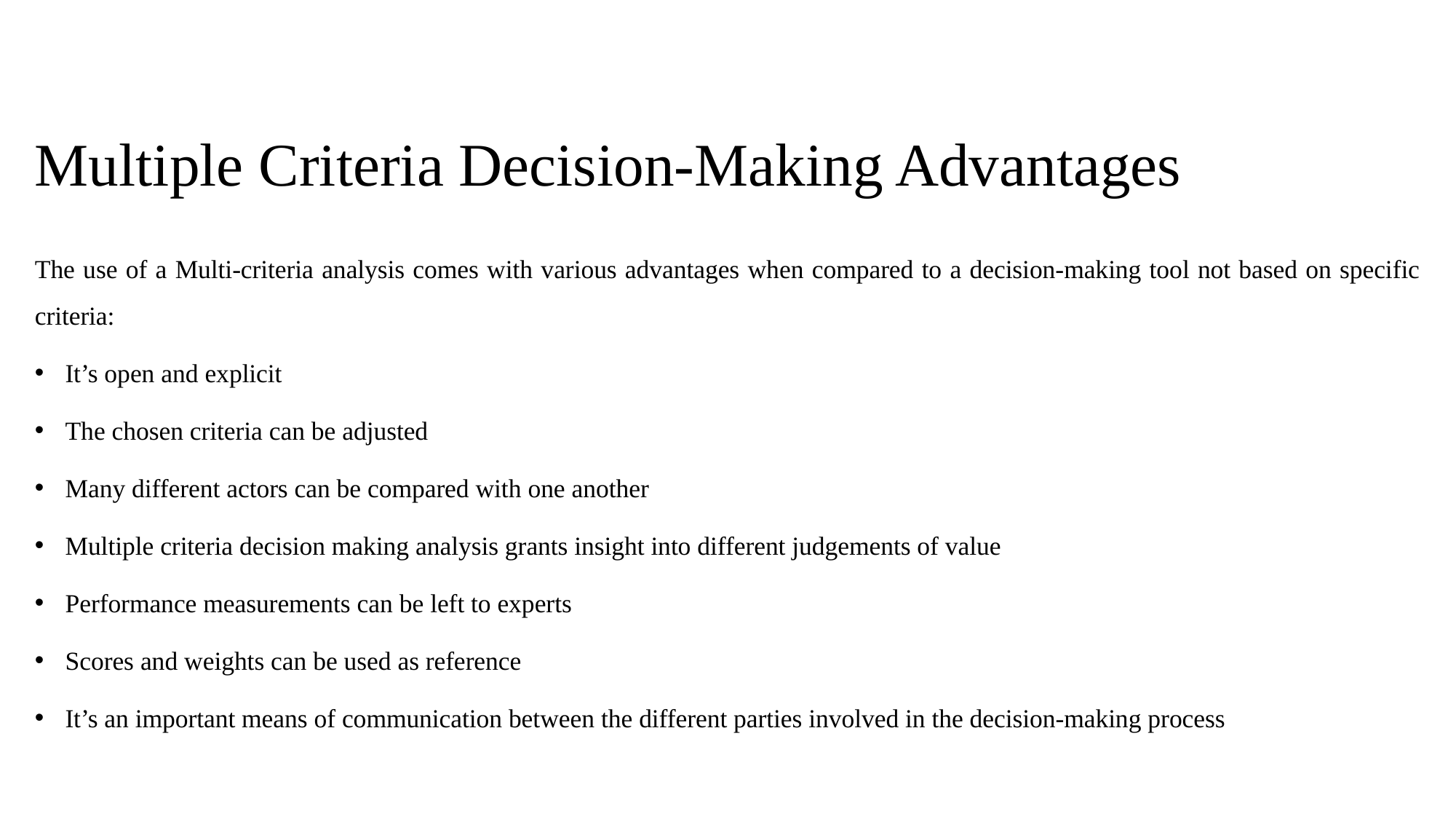

# Multiple Criteria Decision-Making Advantages
The use of a Multi-criteria analysis comes with various advantages when compared to a decision-making tool not based on specific criteria:
It’s open and explicit
The chosen criteria can be adjusted
Many different actors can be compared with one another
Multiple criteria decision making analysis grants insight into different judgements of value
Performance measurements can be left to experts
Scores and weights can be used as reference
It’s an important means of communication between the different parties involved in the decision-making process